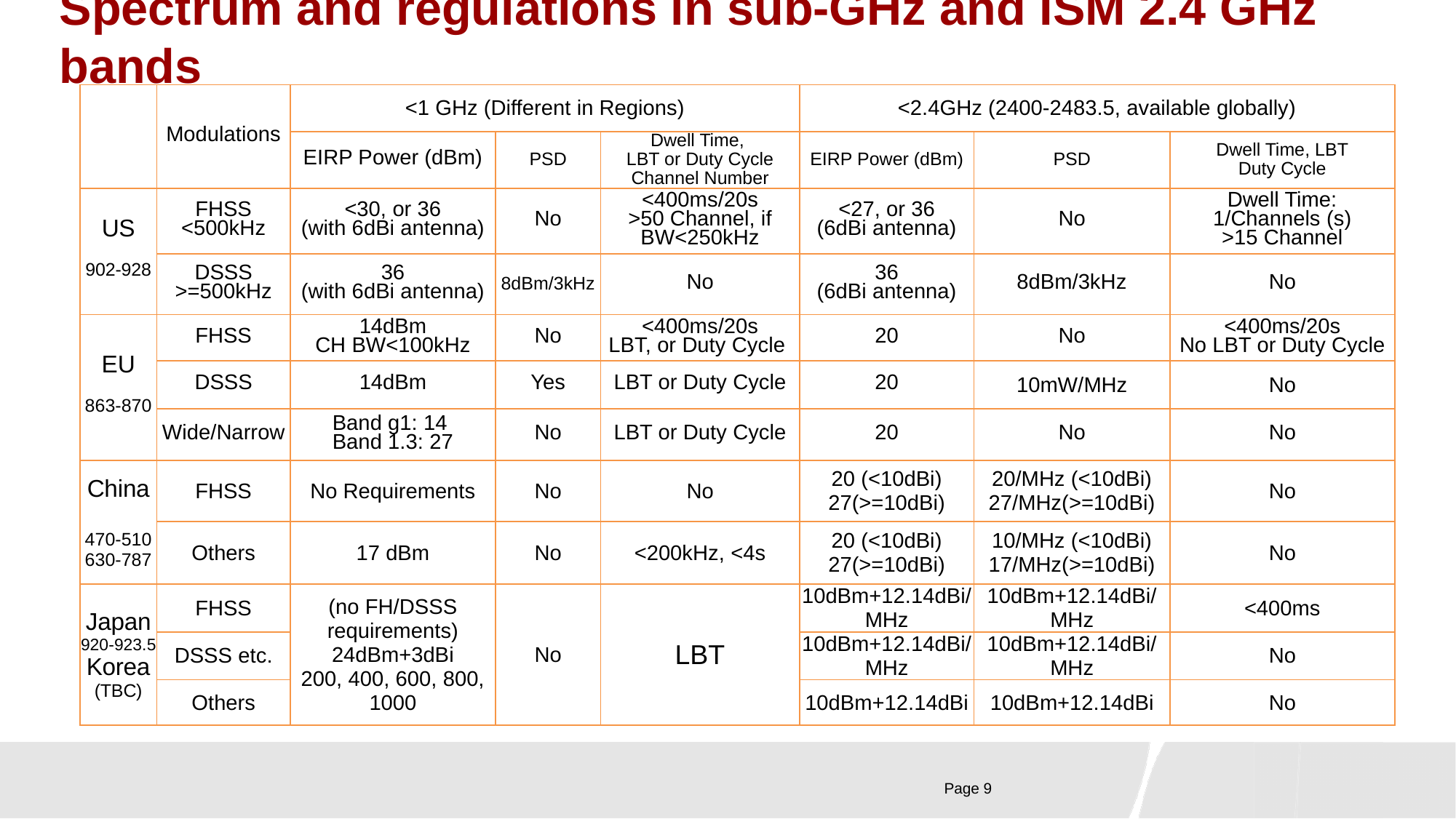

# Spectrum and regulations in sub-GHz and ISM 2.4 GHz bands
|  | Modulations | <1 GHz (Different in Regions) |  |  | <2.4GHz (2400-2483.5, available globally) |  |  |
| --- | --- | --- | --- | --- | --- | --- | --- |
|  |  | EIRP Power (dBm) | PSD | Dwell Time, LBT or Duty Cycle Channel Number | EIRP Power (dBm) | PSD | Dwell Time, LBT Duty Cycle |
| US 902-928 | FHSS <500kHz | <30, or 36 (with 6dBi antenna) | No | <400ms/20s >50 Channel, if BW<250kHz | <27, or 36 (6dBi antenna) | No | Dwell Time: 1/Channels (s) >15 Channel |
|  | DSSS >=500kHz | 36 (with 6dBi antenna) | 8dBm/3kHz | No | 36 (6dBi antenna) | 8dBm/3kHz | No |
| EU 863-870 | FHSS | 14dBm CH BW<100kHz | No | <400ms/20s LBT, or Duty Cycle | 20 | No | <400ms/20s No LBT or Duty Cycle |
|  | DSSS | 14dBm | Yes | LBT or Duty Cycle | 20 | 10mW/MHz | No |
|  | Wide/Narrow | Band g1: 14 Band 1.3: 27 | No | LBT or Duty Cycle | 20 | No | No |
| China 470-510 630-787 | FHSS | No Requirements | No | No | 20 (<10dBi) 27(>=10dBi) | 20/MHz (<10dBi) 27/MHz(>=10dBi) | No |
|  | Others | 17 dBm | No | <200kHz, <4s | 20 (<10dBi) 27(>=10dBi) | 10/MHz (<10dBi) 17/MHz(>=10dBi) | No |
| Japan 920-923.5 Korea (TBC) | FHSS | (no FH/DSSS requirements) 24dBm+3dBi 200, 400, 600, 800, 1000 | No | LBT | 10dBm+12.14dBi/MHz | 10dBm+12.14dBi/MHz | <400ms |
|  | DSSS etc. |  |  |  | 10dBm+12.14dBi/MHz | 10dBm+12.14dBi/MHz | No |
|  | Others |  |  |  | 10dBm+12.14dBi | 10dBm+12.14dBi | No |